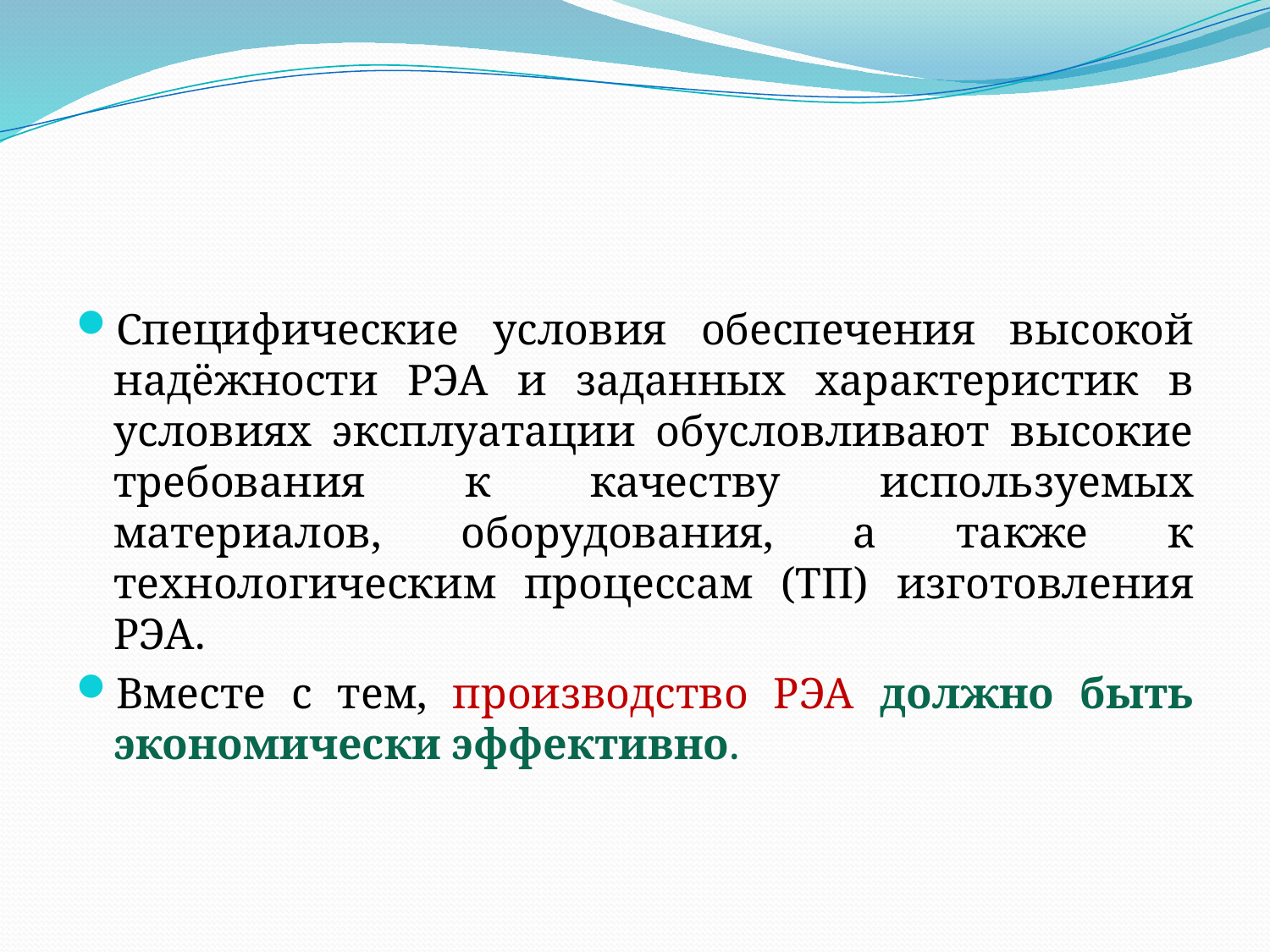

Специфические условия обеспечения высокой надёжности РЭА и заданных характеристик в условиях эксплуатации обусловливают высокие требования к качеству используемых материалов, оборудования, а также к технологическим процессам (ТП) изготовления РЭА.
Вместе с тем, производство РЭА должно быть экономически эффективно.